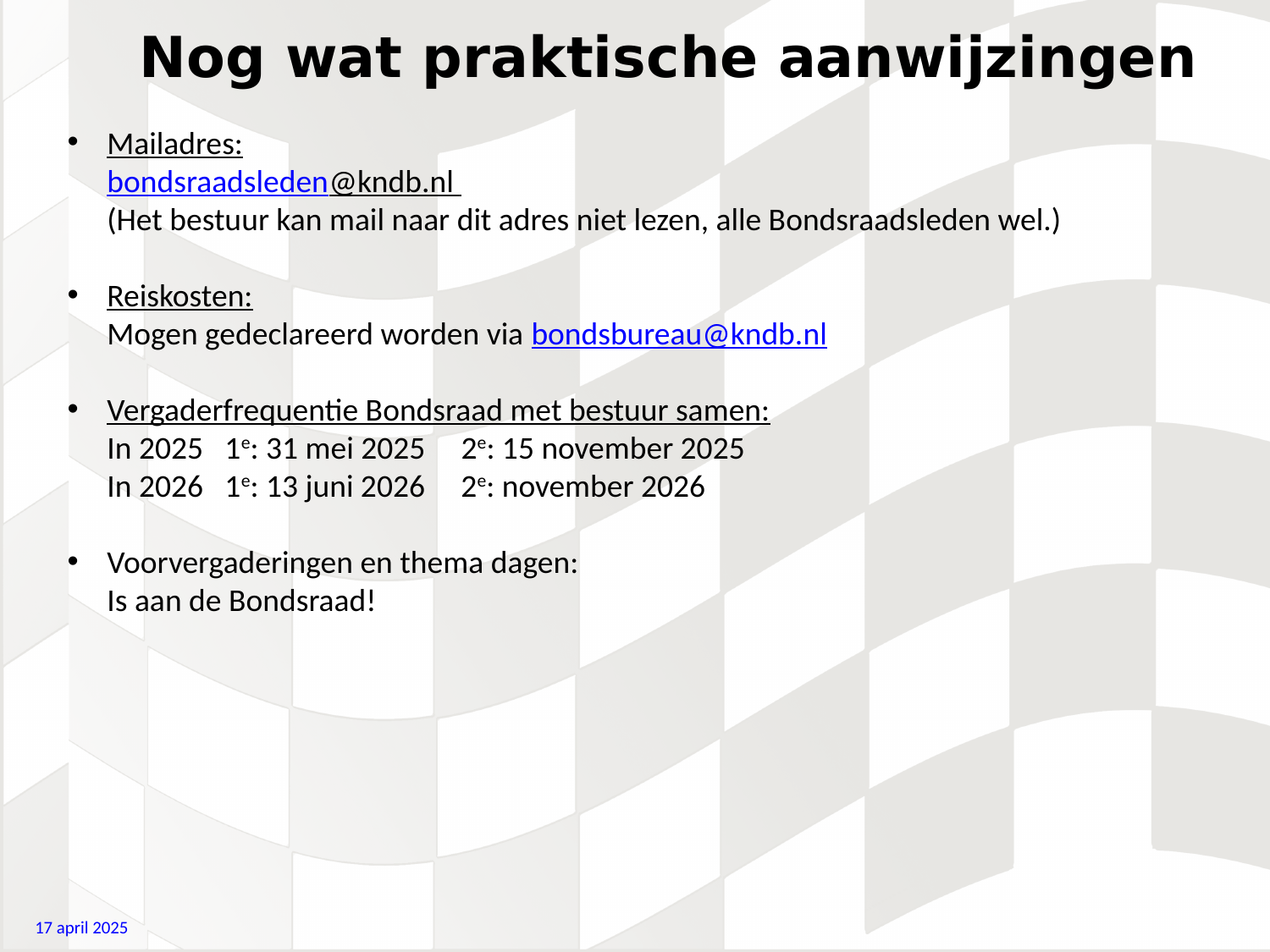

# Nog wat praktische aanwijzingen
Mailadres:
bondsraadsleden@kndb.nl
(Het bestuur kan mail naar dit adres niet lezen, alle Bondsraadsleden wel.)
Reiskosten:
Mogen gedeclareerd worden via bondsbureau@kndb.nl

Vergaderfrequentie Bondsraad met bestuur samen:
In 2025   1e: 31 mei 2025     2e: 15 november 2025
In 2026   1e: 13 juni 2026     2e: november 2026

Voorvergaderingen en thema dagen:
Is aan de Bondsraad!
17 april 2025